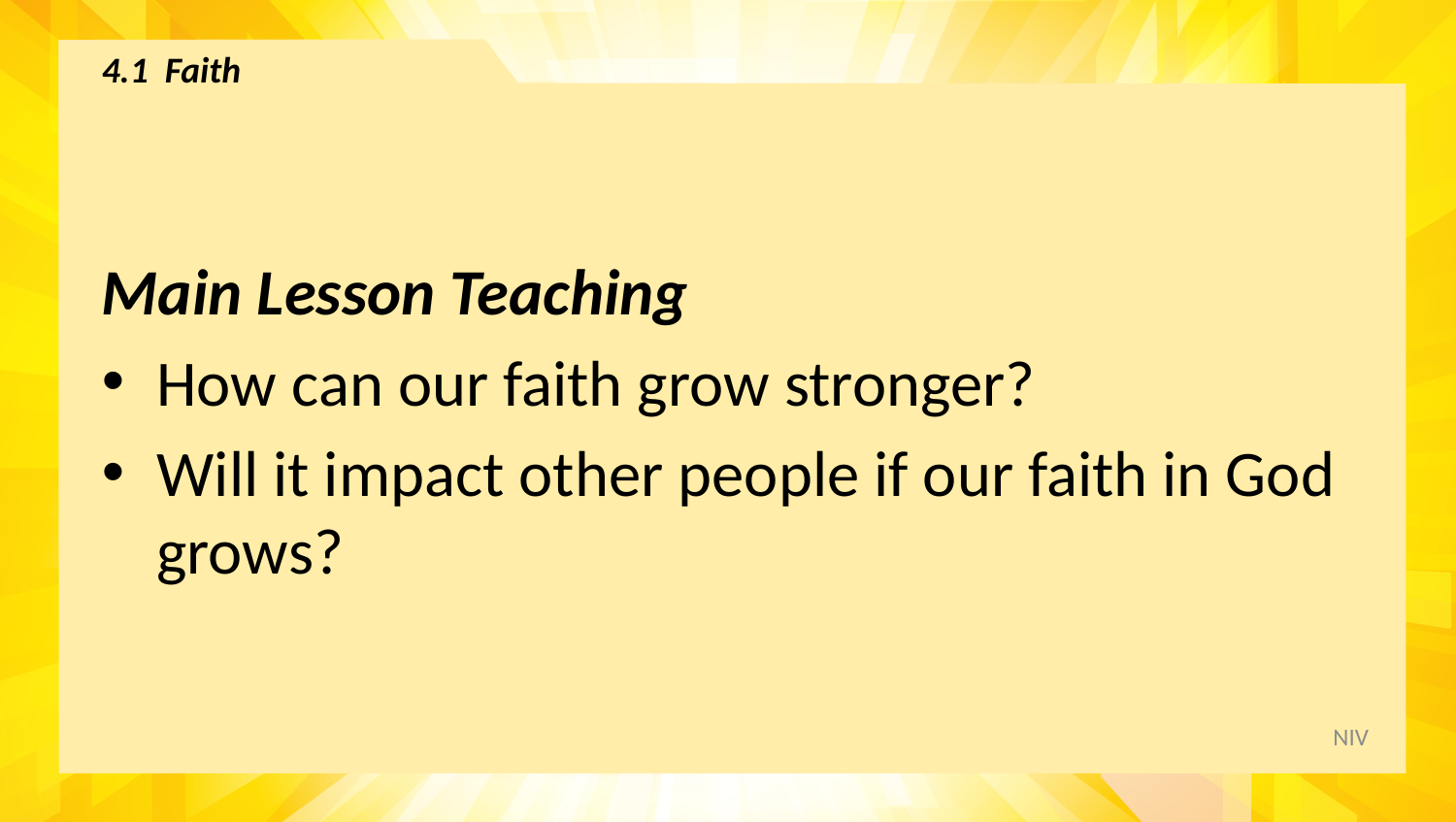

# 4.1  Faith
Main Lesson Teaching
How can our faith grow stronger?
Will it impact other people if our faith in God grows?
NIV